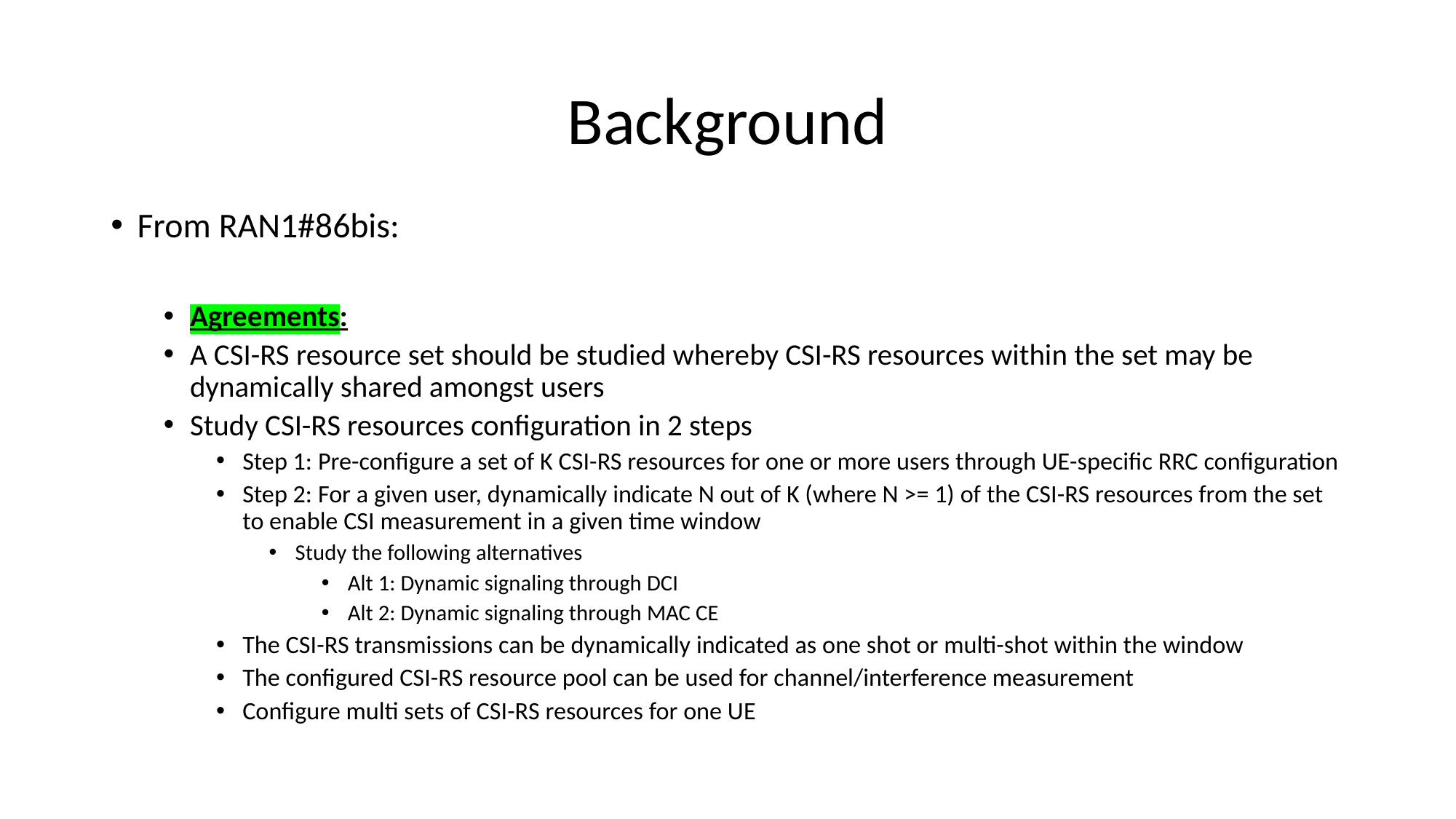

# Background
From RAN1#86bis:

Agreements:
A CSI-RS resource set should be studied whereby CSI-RS resources within the set may be dynamically shared amongst users
Study CSI-RS resources configuration in 2 steps
Step 1: Pre-configure a set of K CSI-RS resources for one or more users through UE-specific RRC configuration
Step 2: For a given user, dynamically indicate N out of K (where N >= 1) of the CSI-RS resources from the set to enable CSI measurement in a given time window
Study the following alternatives
Alt 1: Dynamic signaling through DCI
Alt 2: Dynamic signaling through MAC CE
The CSI-RS transmissions can be dynamically indicated as one shot or multi-shot within the window
The configured CSI-RS resource pool can be used for channel/interference measurement
Configure multi sets of CSI-RS resources for one UE